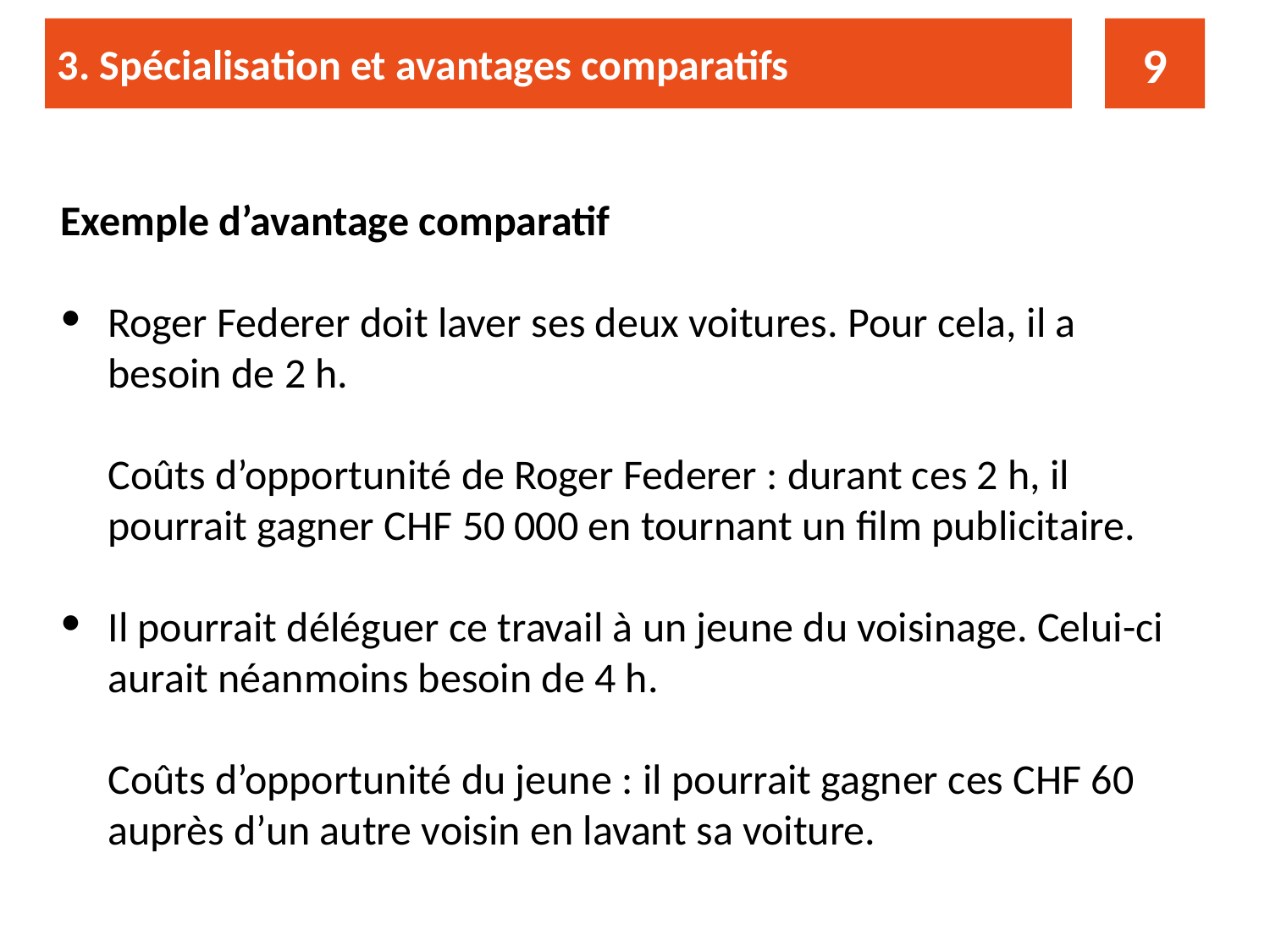

3. Spécialisation et avantages comparatifs
9

Exemple d’avantage comparatif

Roger Federer doit laver ses deux voitures. Pour cela, il a besoin de 2 h.
	Coûts d’opportunité de Roger Federer : durant ces 2 h, il pourrait gagner CHF 50 000 en tournant un film publicitaire.

Il pourrait déléguer ce travail à un jeune du voisinage. Celui-ci aurait néanmoins besoin de 4 h.
Coûts d’opportunité du jeune : il pourrait gagner ces CHF 60 auprès d’un autre voisin en lavant sa voiture.